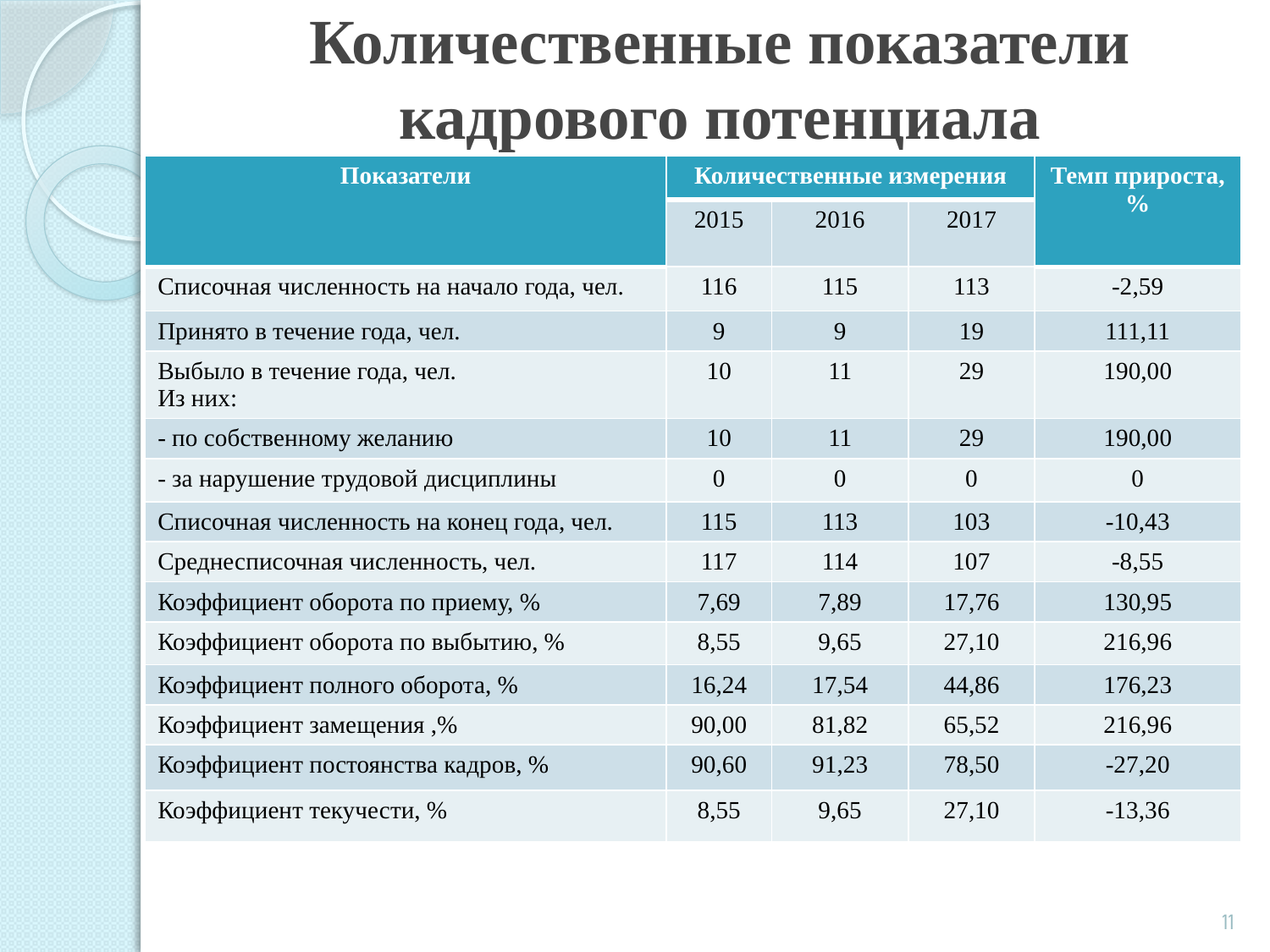

# Количественные показатели кадрового потенциала
| Показатели | Количественные измерения |  |  | Темп прироста, % |
| --- | --- | --- | --- | --- |
|  | 2015 | 2016 | 2017 |  |
| Списочная численность на начало года, чел. | 116 | 115 | 113 | -2,59 |
| Принято в течение года, чел. | 9 | 9 | 19 | 111,11 |
| Выбыло в течение года, чел. Из них: | 10 | 11 | 29 | 190,00 |
| - по собственному желанию | 10 | 11 | 29 | 190,00 |
| - за нарушение трудовой дисциплины | 0 | 0 | 0 | 0 |
| Списочная численность на конец года, чел. | 115 | 113 | 103 | -10,43 |
| Среднесписочная численность, чел. | 117 | 114 | 107 | -8,55 |
| Коэффициент оборота по приему, % | 7,69 | 7,89 | 17,76 | 130,95 |
| Коэффициент оборота по выбытию, % | 8,55 | 9,65 | 27,10 | 216,96 |
| Коэффициент полного оборота, % | 16,24 | 17,54 | 44,86 | 176,23 |
| Коэффициент замещения ,% | 90,00 | 81,82 | 65,52 | 216,96 |
| Коэффициент постоянства кадров, % | 90,60 | 91,23 | 78,50 | -27,20 |
| Коэффициент текучести, % | 8,55 | 9,65 | 27,10 | -13,36 |
11